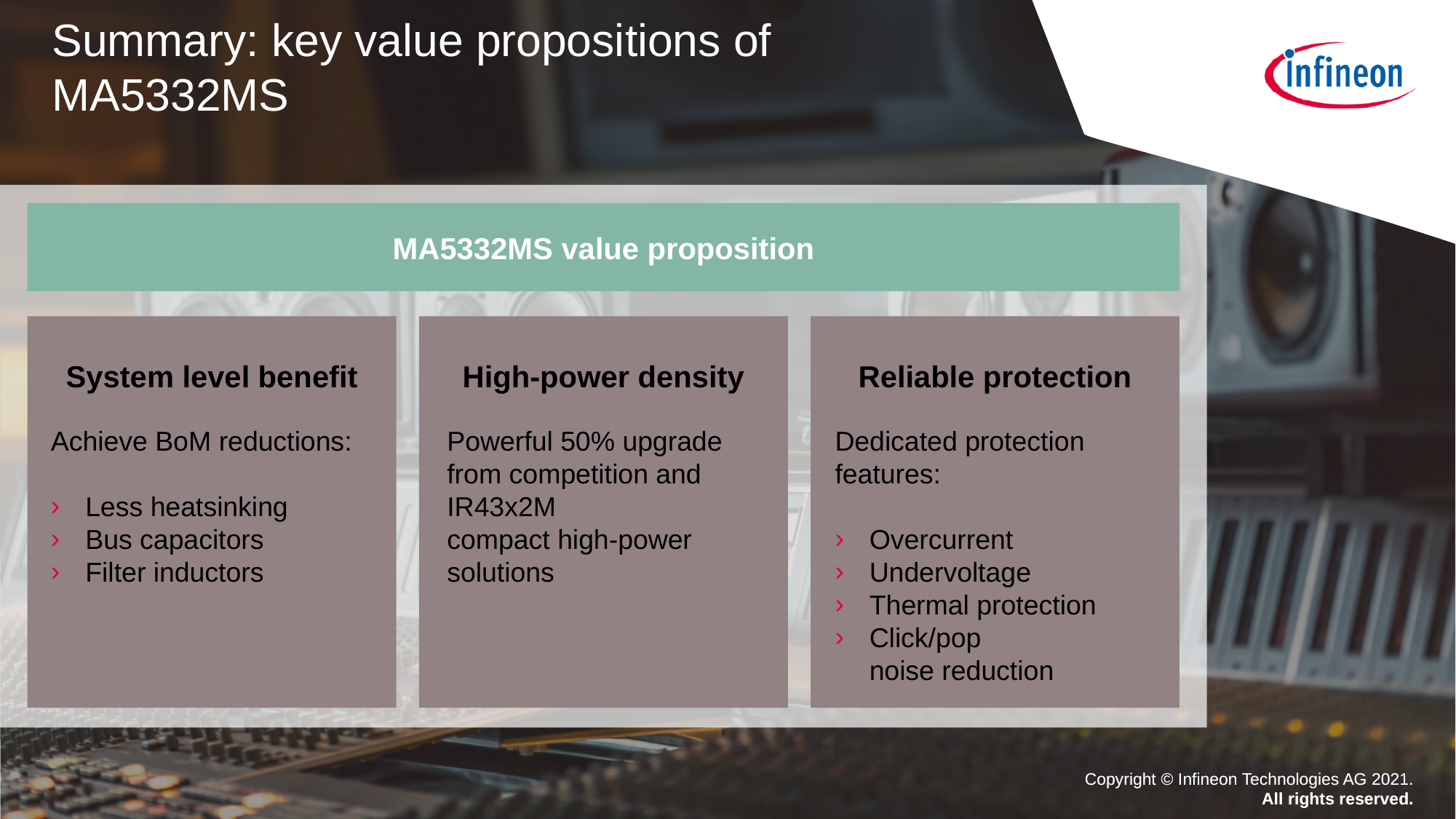

Summary: key value propositions of MA5332MS

MA5332MS value proposition

System level benefit

High-power density

Reliable protection

Dedicated protection features:

Overcurrent
Undervoltage
Thermal protection
Click/pop
noise reduction

Achieve BoM reductions:

Less heatsinking
Bus capacitors
Filter inductors

Powerful 50% upgrade from competition and IR43x2M
compact high-power solutions

Copyright © Infineon Technologies AG 2021.
All rights reserved.